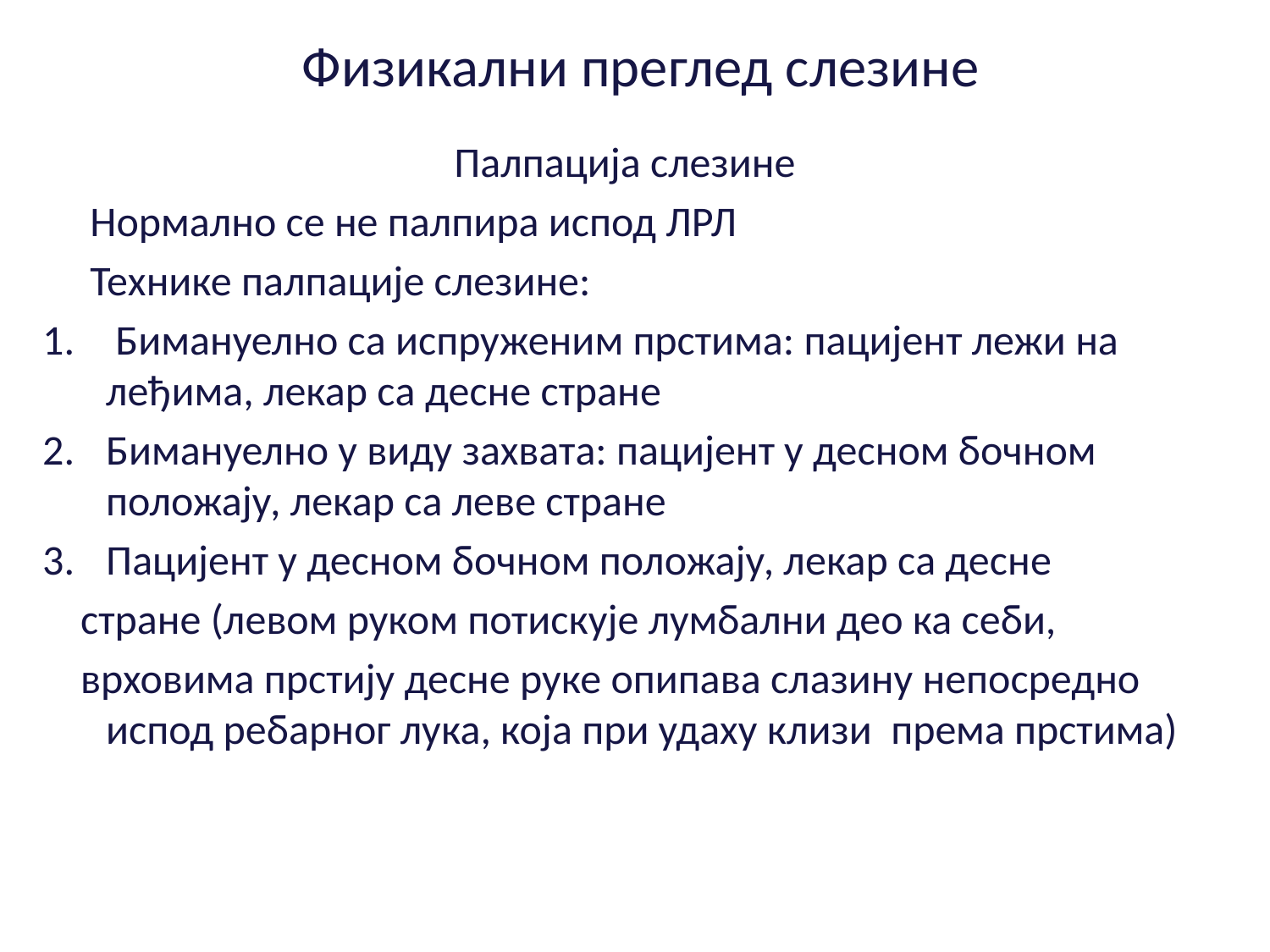

# Физикални преглед слезине
Палпација слезине
     Нормално се не палпира испод ЛРЛ
     Технике палпације слезине:
 Бимануелно са испруженим прстима: пацијент лежи на леђима, лекар са десне стране
Бимануелно у виду захвата: пацијент у десном бочном положају, лекар са леве стране
Пацијент у десном бочном положају, лекар са десне
    стране (левом руком потискује лумбални део ка себи,
    врховима прстију десне руке опипава слазину непосредно испод ребарног лука, која при удаху клизи  према прстима)